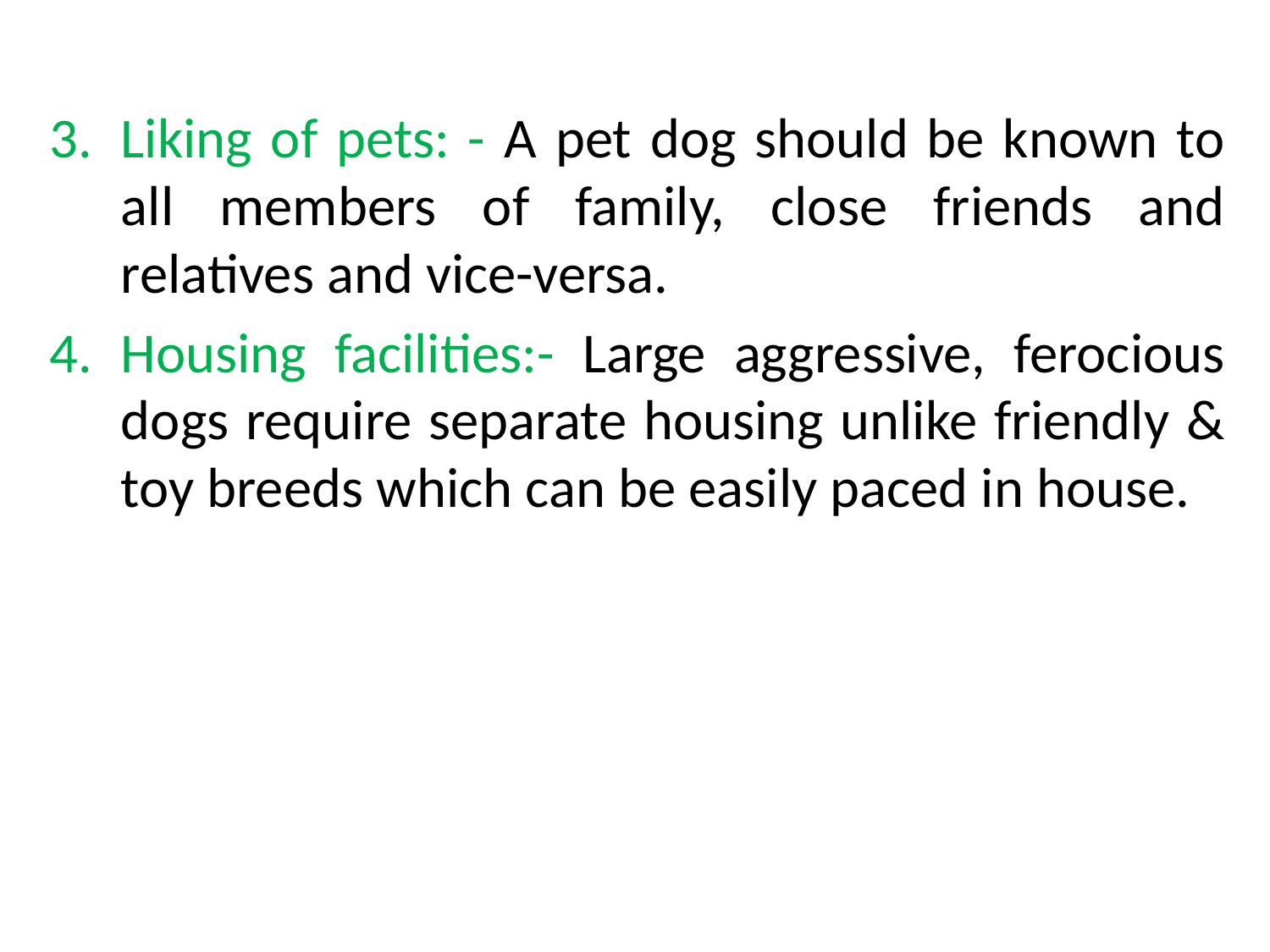

Liking of pets: - A pet dog should be known to all members of family, close friends and relatives and vice-versa.
Housing facilities:- Large aggressive, ferocious dogs require separate housing unlike friendly & toy breeds which can be easily paced in house.